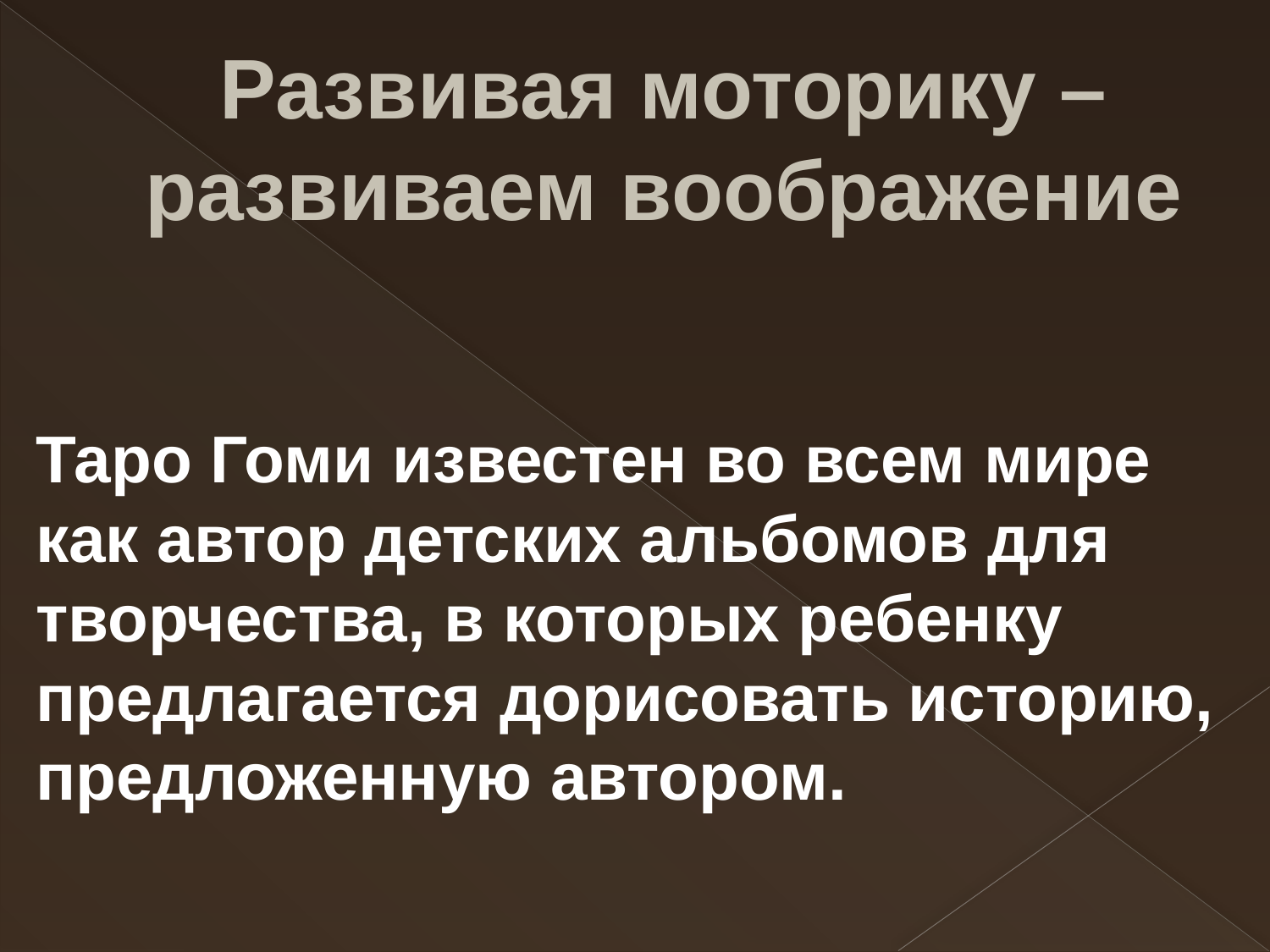

# Развивая моторику – развиваем воображение

	Таро Гоми известен во всем мире как автор детских альбомов для творчества, в которых ребенку предлагается дорисовать историю, предложенную автором.